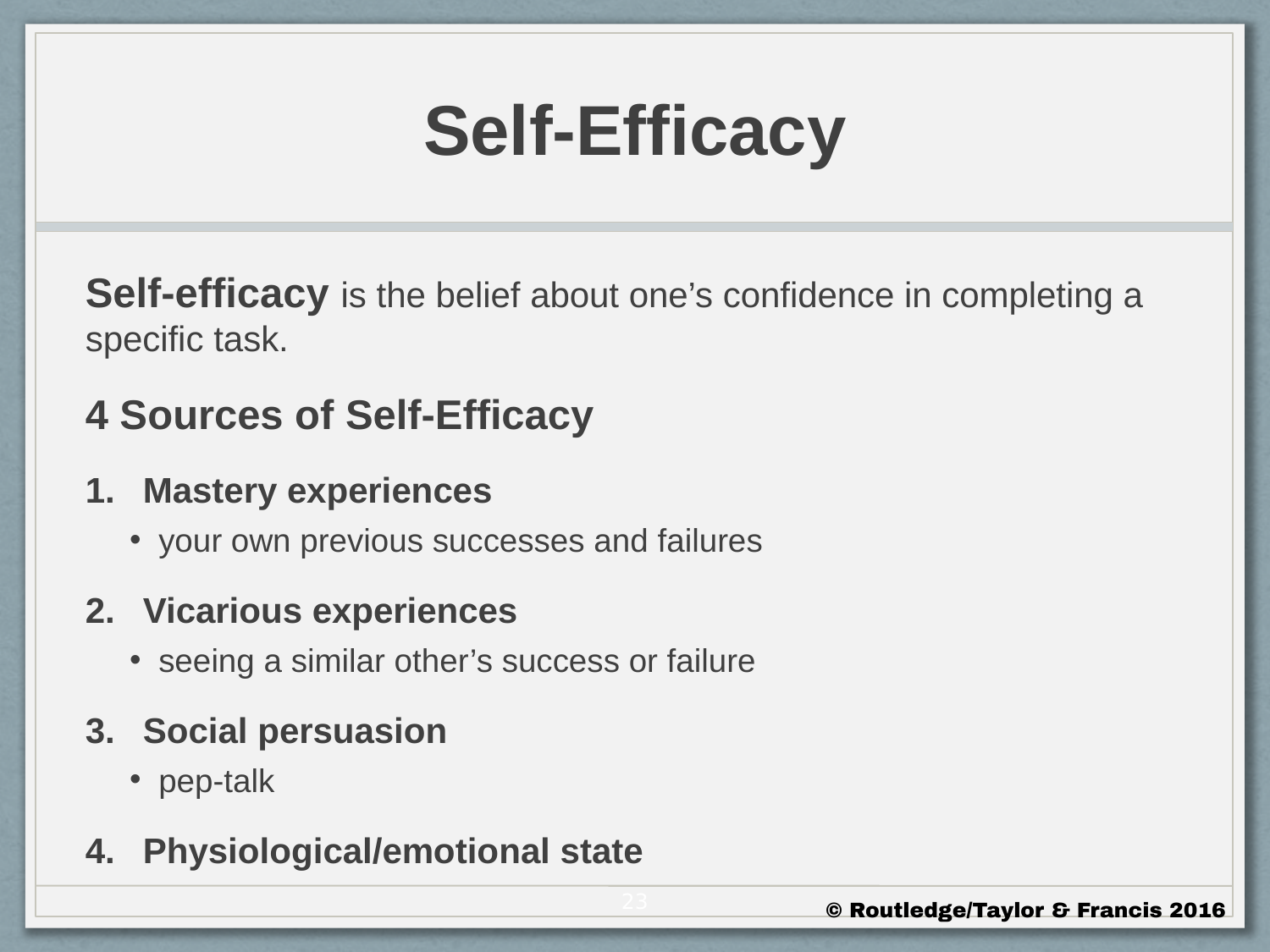

# Self-Efficacy
Self-efficacy is the belief about one’s confidence in completing a specific task.
4 Sources of Self-Efficacy
Mastery experiences
your own previous successes and failures
Vicarious experiences
seeing a similar other’s success or failure
Social persuasion
pep-talk
Physiological/emotional state
23
© Routledge/Taylor & Francis 2016